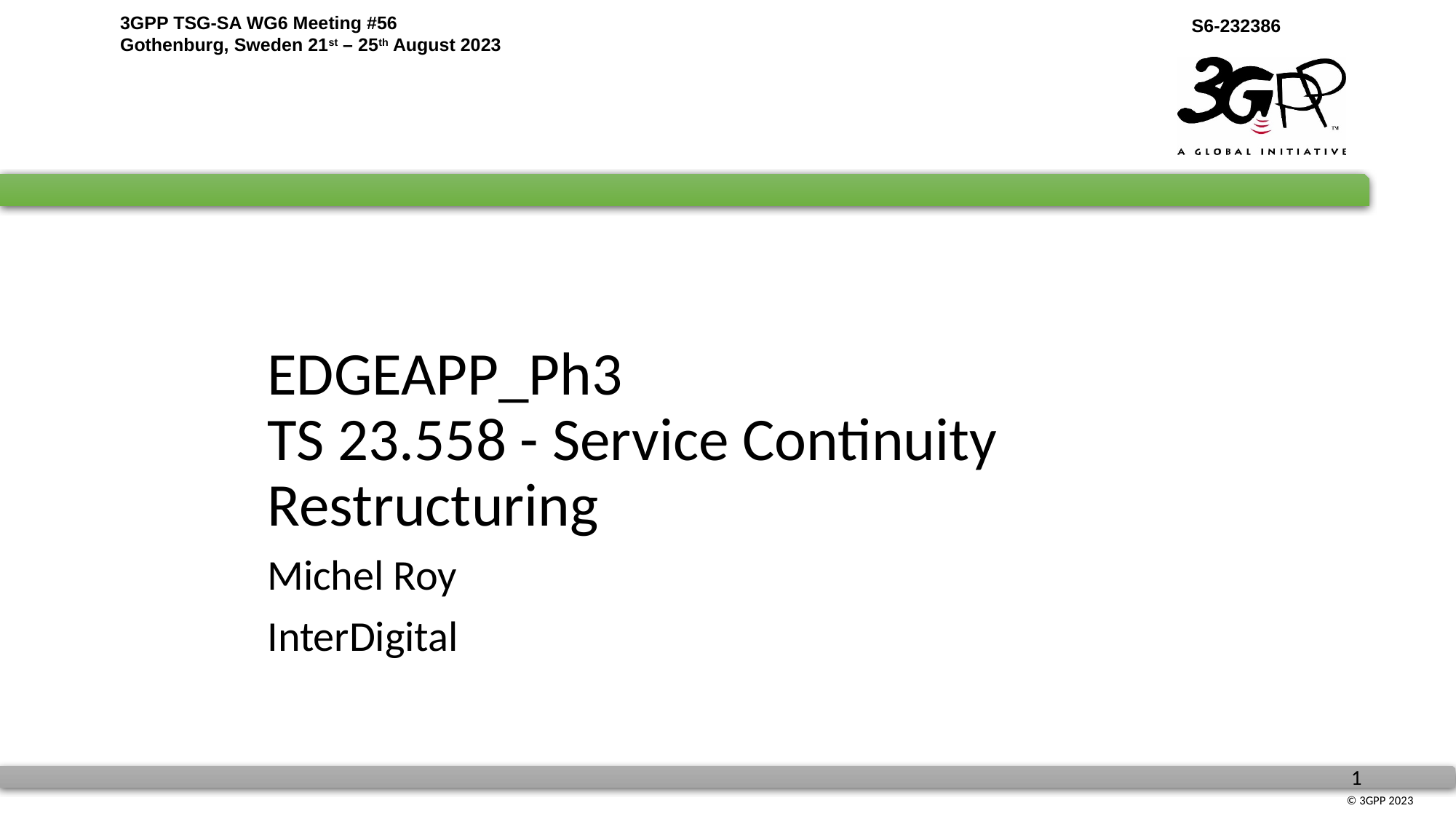

# EDGEAPP_Ph3 TS 23.558 - Service Continuity Restructuring
Michel Roy
InterDigital